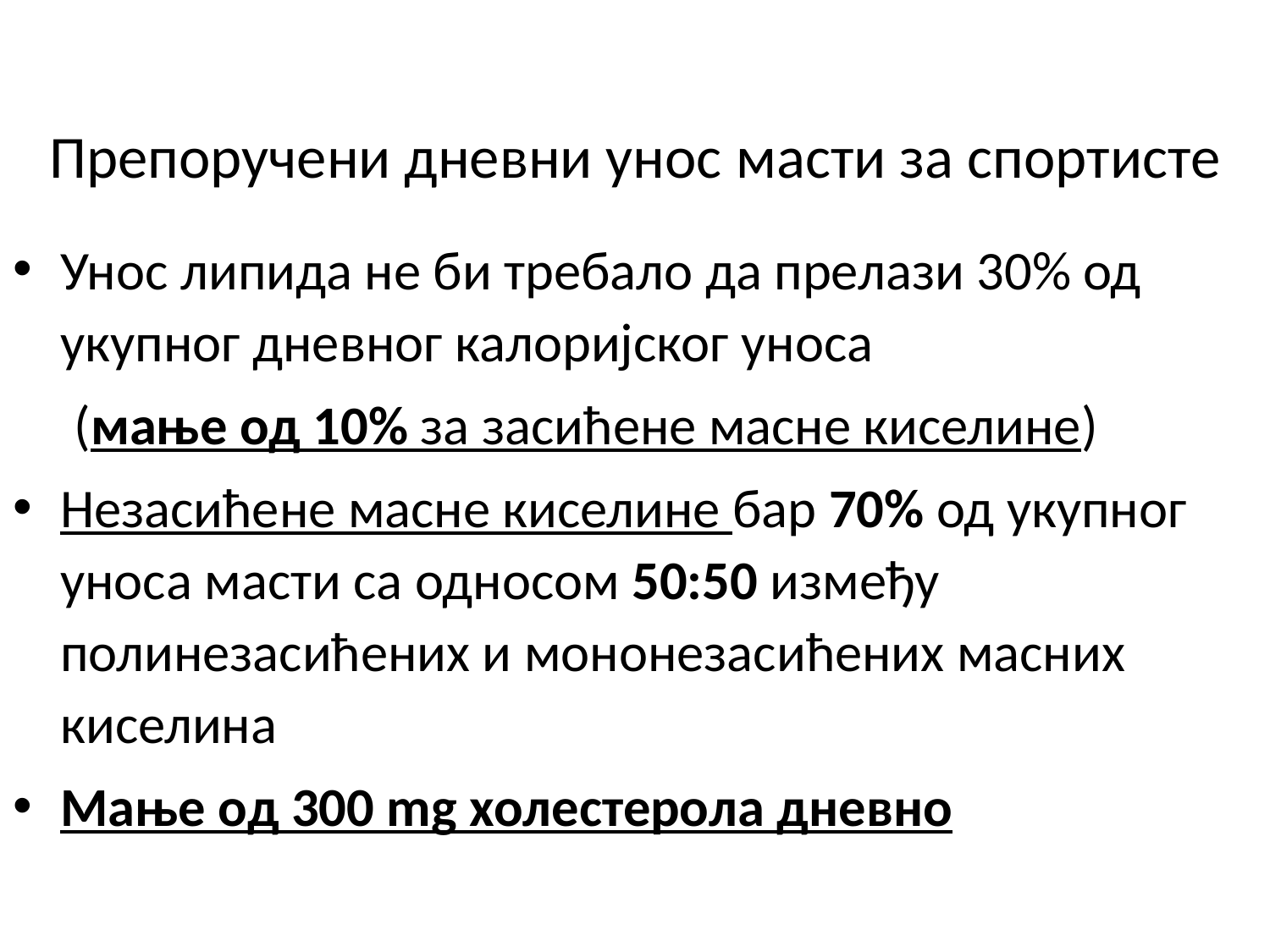

Препоручени дневни унос масти за спортисте
Унос липида не би требало да прелази 30% од укупног дневног калоријског уноса
     (мање од 10% за засићене масне киселине)
Незасићене масне киселине бар 70% од укупног уноса масти са односом 50:50 између полинезасићених и мононезасићених масних киселина
Мање од 300 mg холестерола дневно